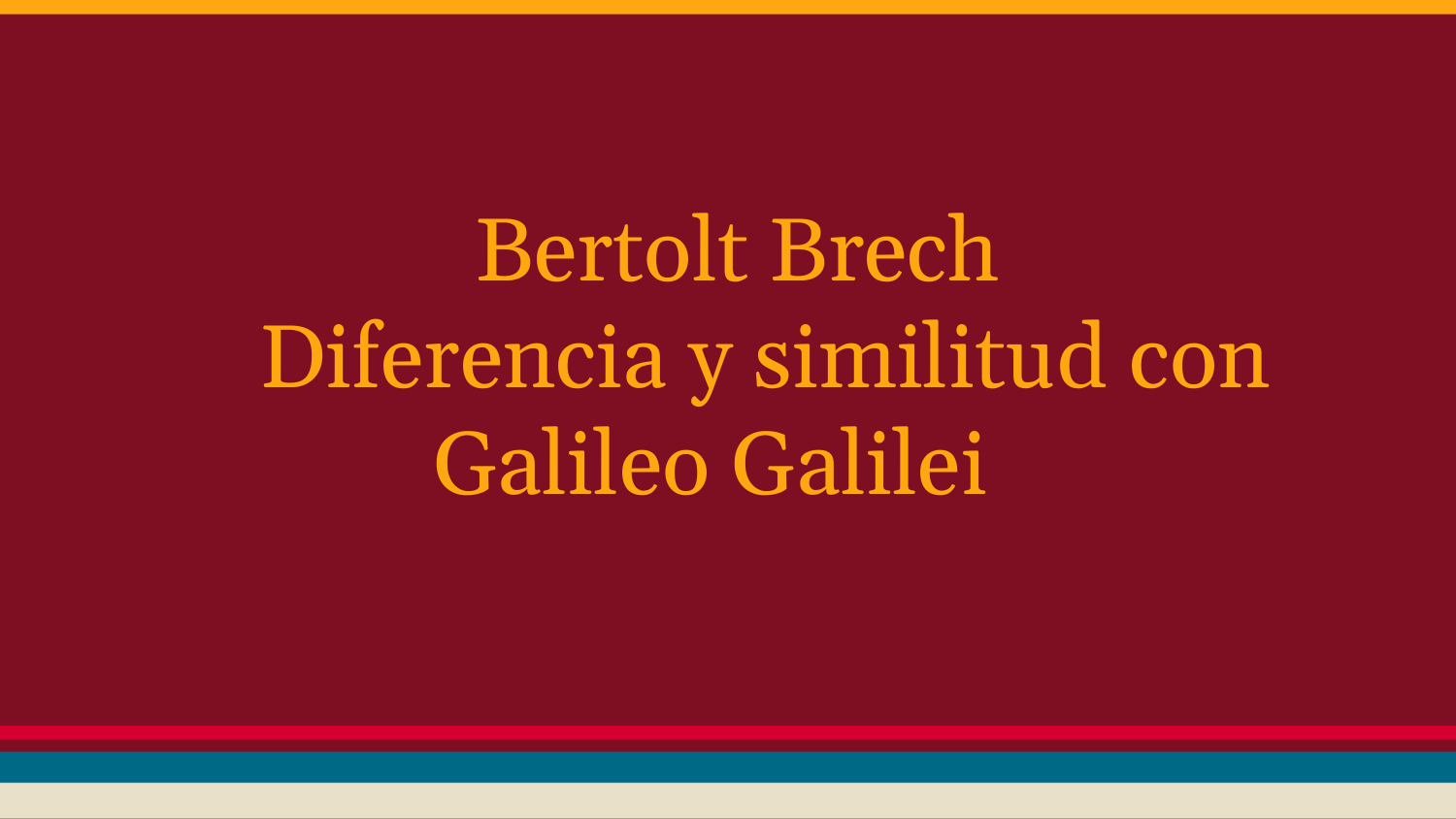

# Bertolt Brech Diferencia y similitud con
                Galileo Galilei